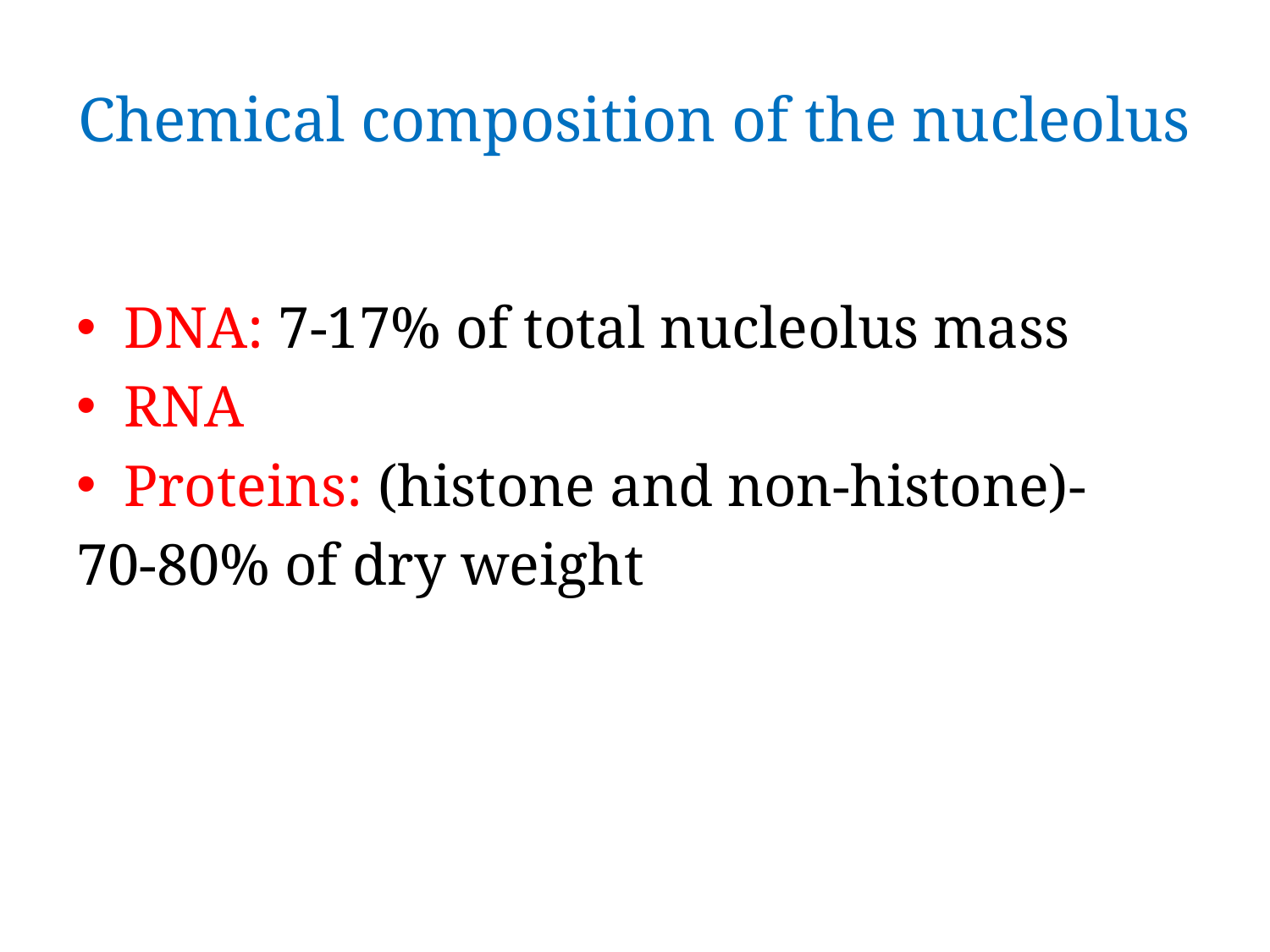

# Chemical composition of the nucleolus
DNA: 7-17% of total nucleolus mass
RNA
Proteins: (histone and non-histone)-
70-80% of dry weight